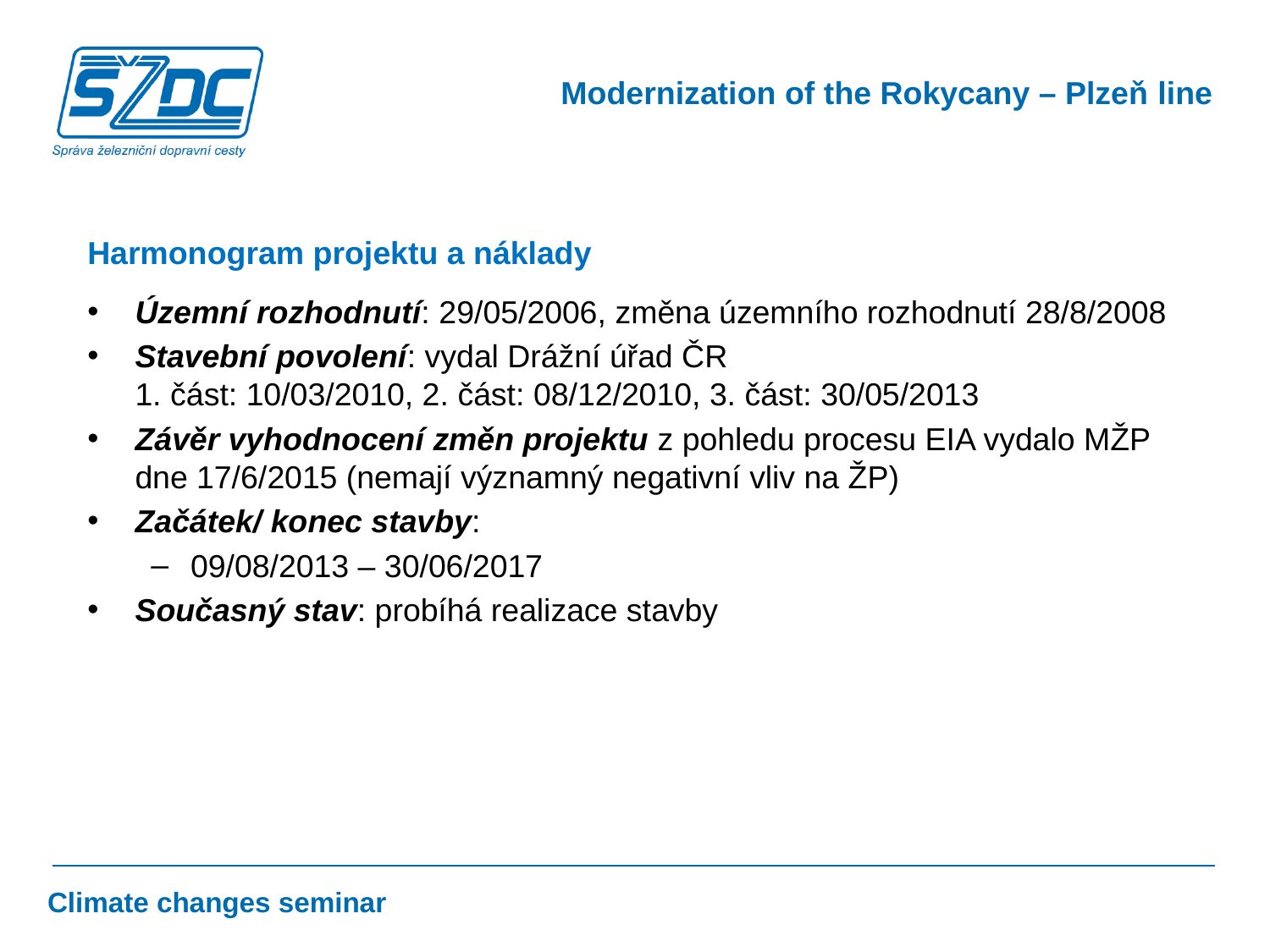

Modernization of the Rokycany – Plzeň line
Harmonogram projektu a náklady

Územní rozhodnutí: 29/05/2006, změna územního rozhodnutí 28/8/2008
Stavební povolení: vydal Drážní úřad ČR                                                      1. část: 10/03/2010, 2. část: 08/12/2010, 3. část: 30/05/2013
Závěr vyhodnocení změn projektu z pohledu procesu EIA vydalo MŽP dne 17/6/2015 (nemají významný negativní vliv na ŽP)
Začátek/ konec stavby:
09/08/2013 – 30/06/2017
Současný stav: probíhá realizace stavby

Climate changes seminar